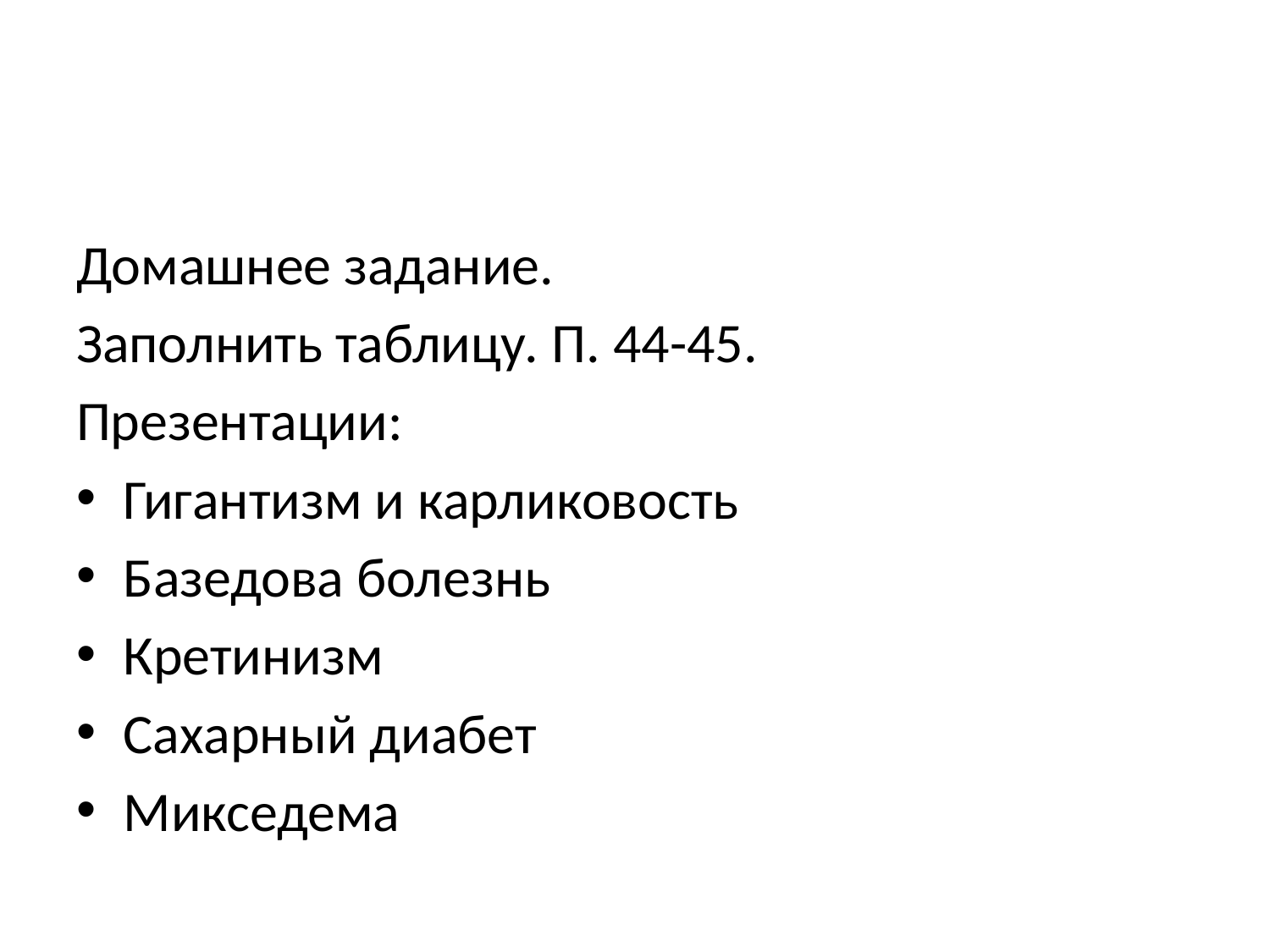

#
Домашнее задание.
Заполнить таблицу. П. 44-45.
Презентации:
Гигантизм и карликовость
Базедова болезнь
Кретинизм
Сахарный диабет
Микседема